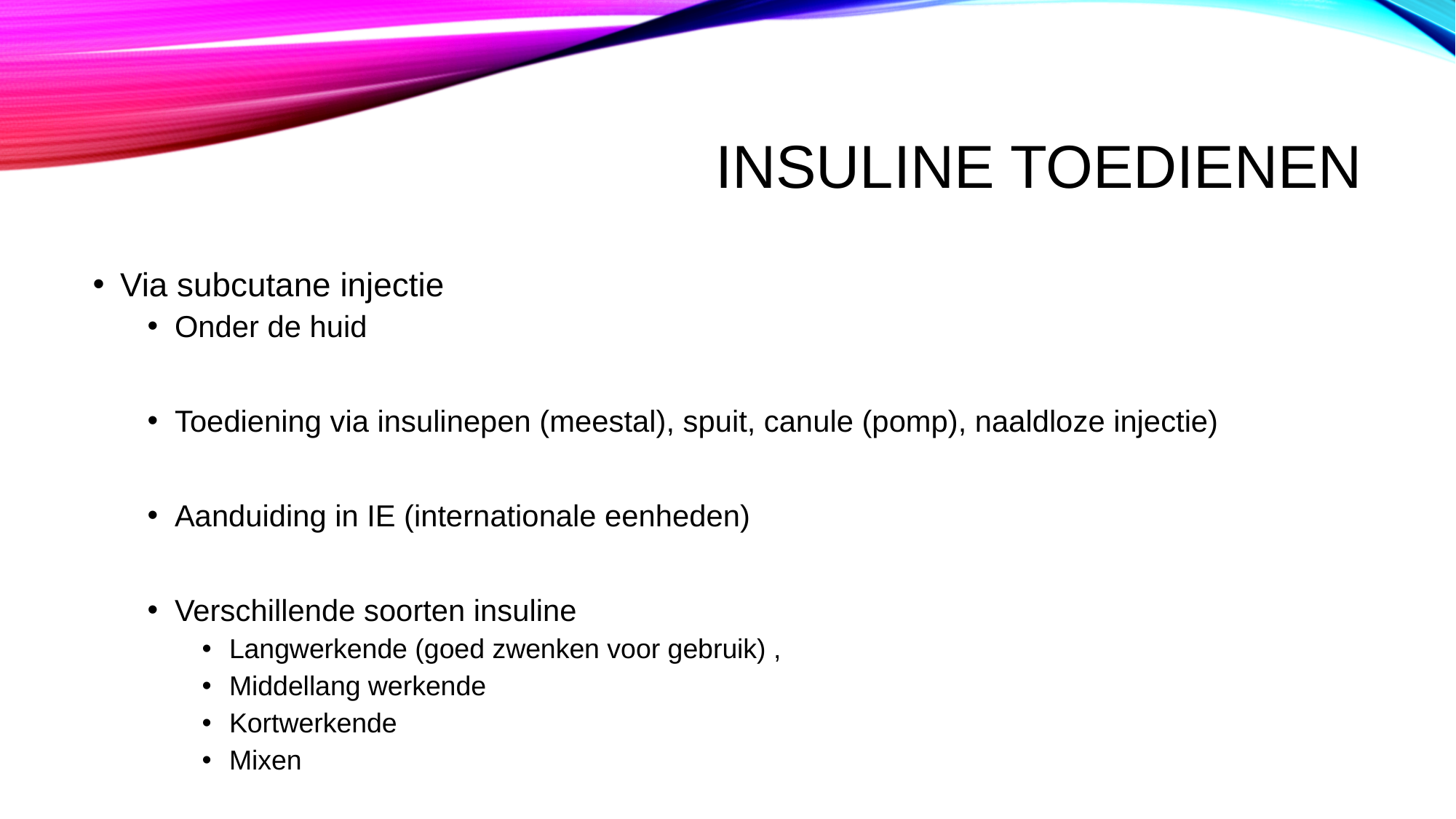

# Insuline toedienen
Via subcutane injectie
Onder de huid

Toediening via insulinepen (meestal), spuit, canule (pomp), naaldloze injectie)

Aanduiding in IE (internationale eenheden)

Verschillende soorten insuline
Langwerkende (goed zwenken voor gebruik) ,
Middellang werkende
Kortwerkende
Mixen